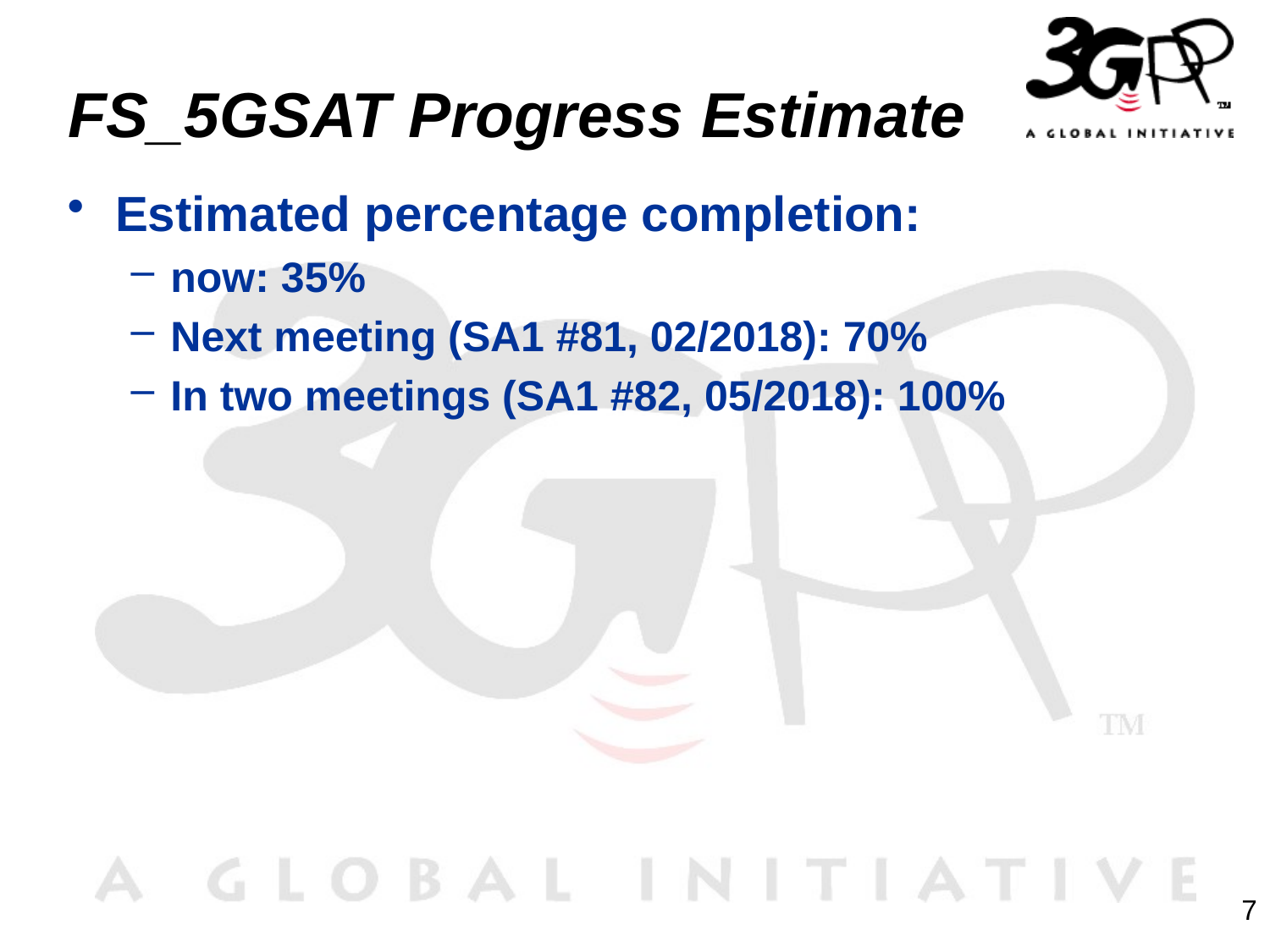

# FS_5GSAT Progress Estimate
Estimated percentage completion:
now: 35%
Next meeting (SA1 #81, 02/2018): 70%
In two meetings (SA1 #82, 05/2018): 100%
7